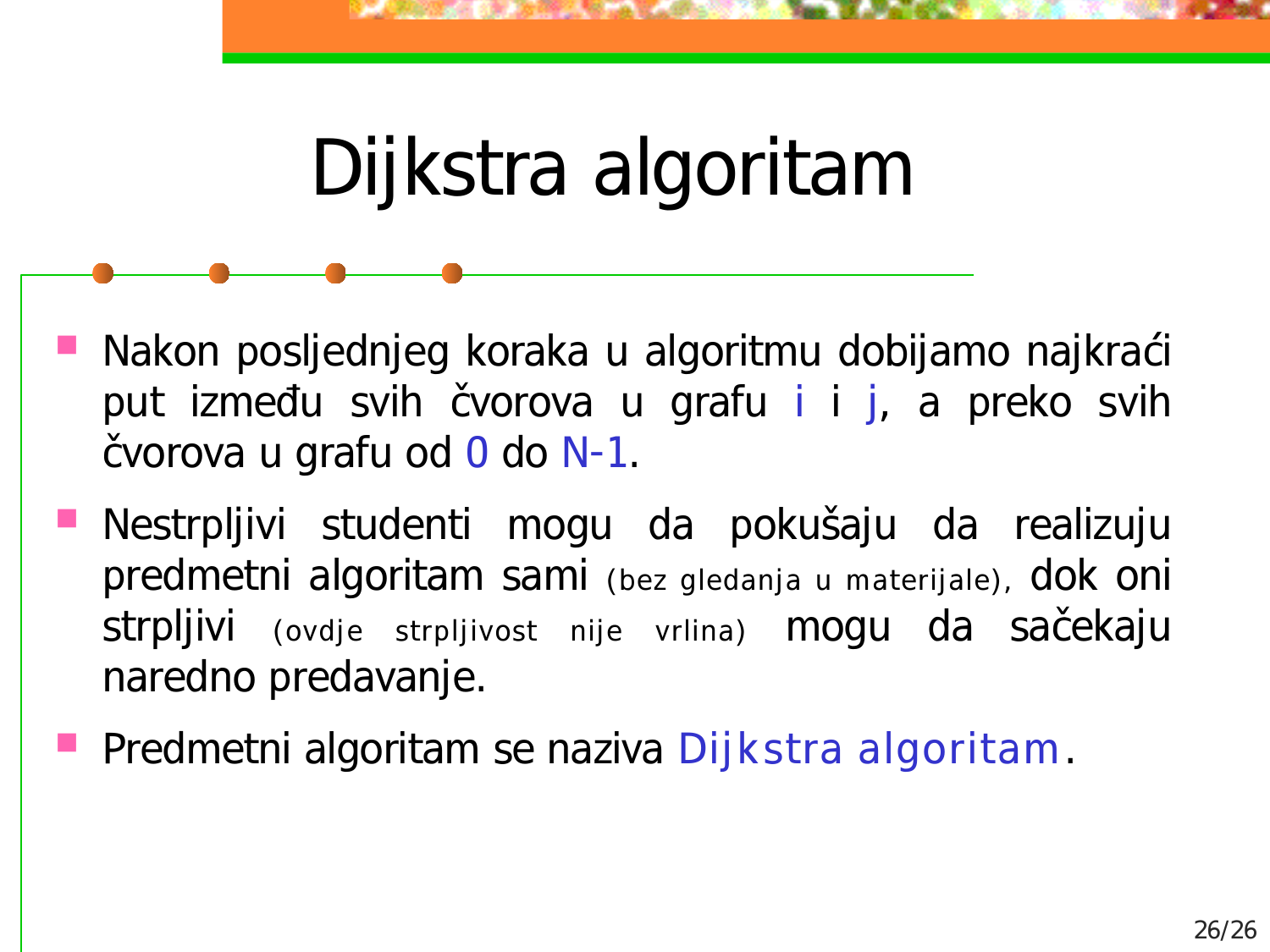

# Dijkstra algoritam
Nakon posljednjeg koraka u algoritmu dobijamo najkraći put između svih čvorova u grafu i i j, a preko svih čvorova u grafu od 0 do N-1.
Nestrpljivi studenti mogu da pokušaju da realizuju predmetni algoritam sami (bez gledanja u materijale), dok oni strpljivi (ovdje strpljivost nije vrlina) mogu da sačekaju naredno predavanje.
Predmetni algoritam se naziva Dijkstra algoritam.
26/26